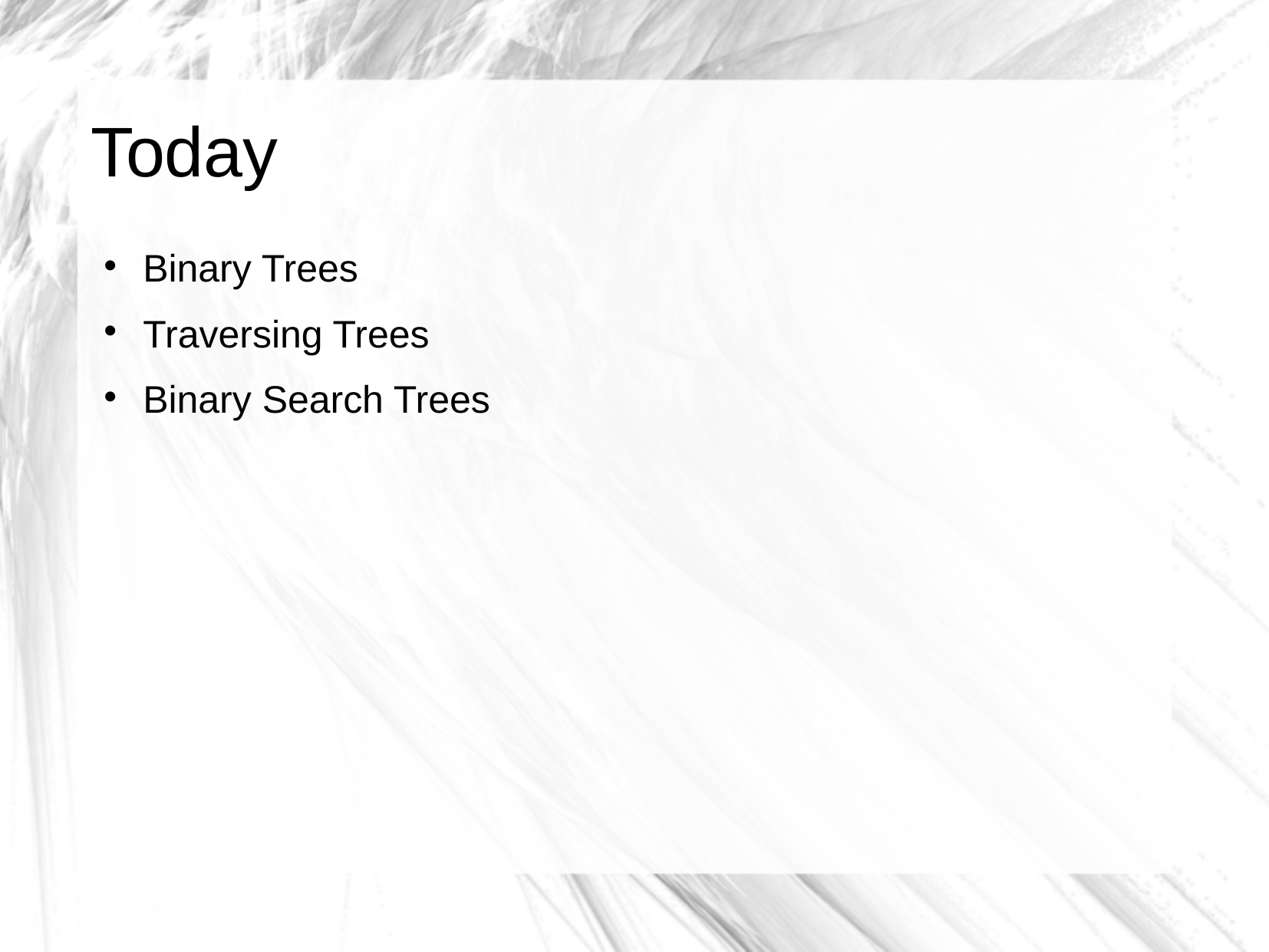

# Today
Binary Trees
Traversing Trees
Binary Search Trees